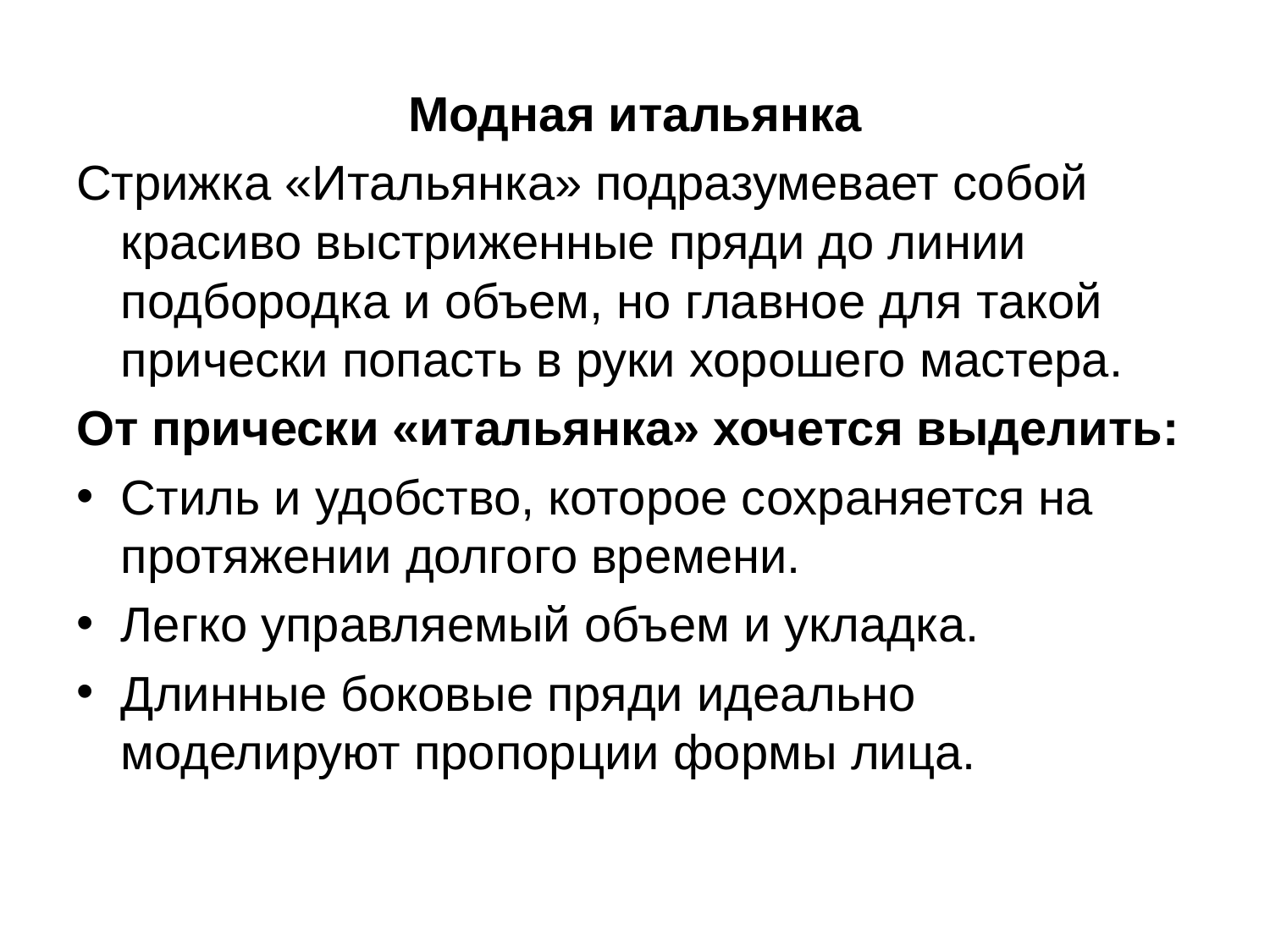

Модная итальянка
Стрижка «Итальянка» подразумевает собой красиво выстриженные пряди до линии подбородка и объем, но главное для такой прически попасть в руки хорошего мастера.
От прически «итальянка» хочется выделить:
Стиль и удобство, которое сохраняется на протяжении долгого времени.
Легко управляемый объем и укладка.
Длинные боковые пряди идеально моделируют пропорции формы лица.